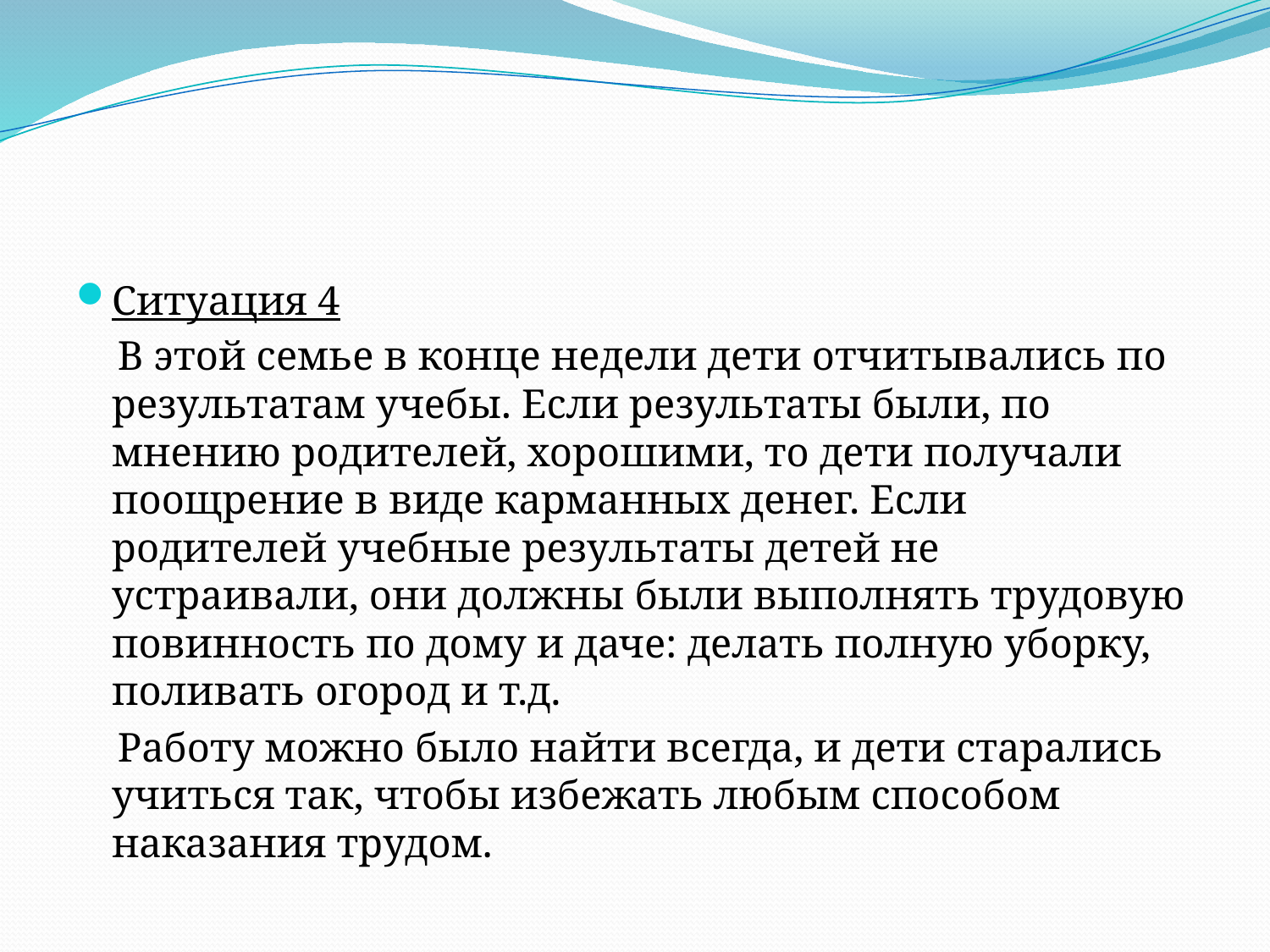

#
Ситуация 4
    В этой семье в конце недели дети отчитывались по результатам учебы. Если результаты были, по мнению родителей, хорошими, то дети получали поощрение в виде карманных денег. Если родителей учебные результаты детей не устраивали, они должны были выполнять трудовую повинность по дому и даче: делать полную уборку, поливать огород и т.д.
    Работу можно было найти всегда, и дети старались учиться так, чтобы избежать любым способом наказания трудом.